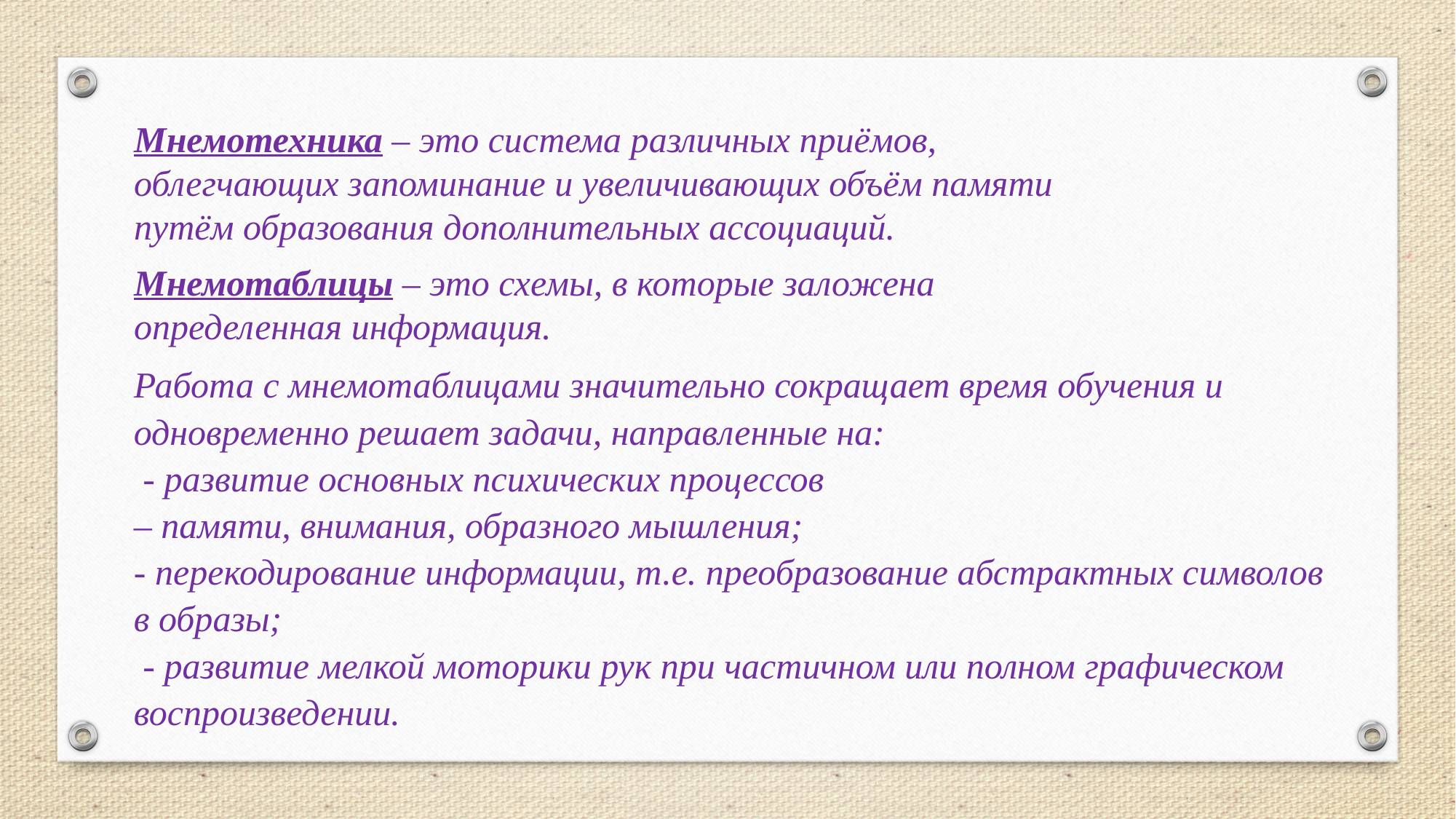

Мнемотехника – это система различных приёмов, облегчающих запоминание и увеличивающих объём памяти путём образования дополнительных ассоциаций.
Мнемотаблицы – это схемы, в которые заложена определенная информация.
Работа с мнемотаблицами значительно сокращает время обучения и одновременно решает задачи, направленные на:
 - развитие основных психических процессов
– памяти, внимания, образного мышления;
- перекодирование информации, т.е. преобразование абстрактных символов в образы;
 - развитие мелкой моторики рук при частичном или полном графическом воспроизведении.